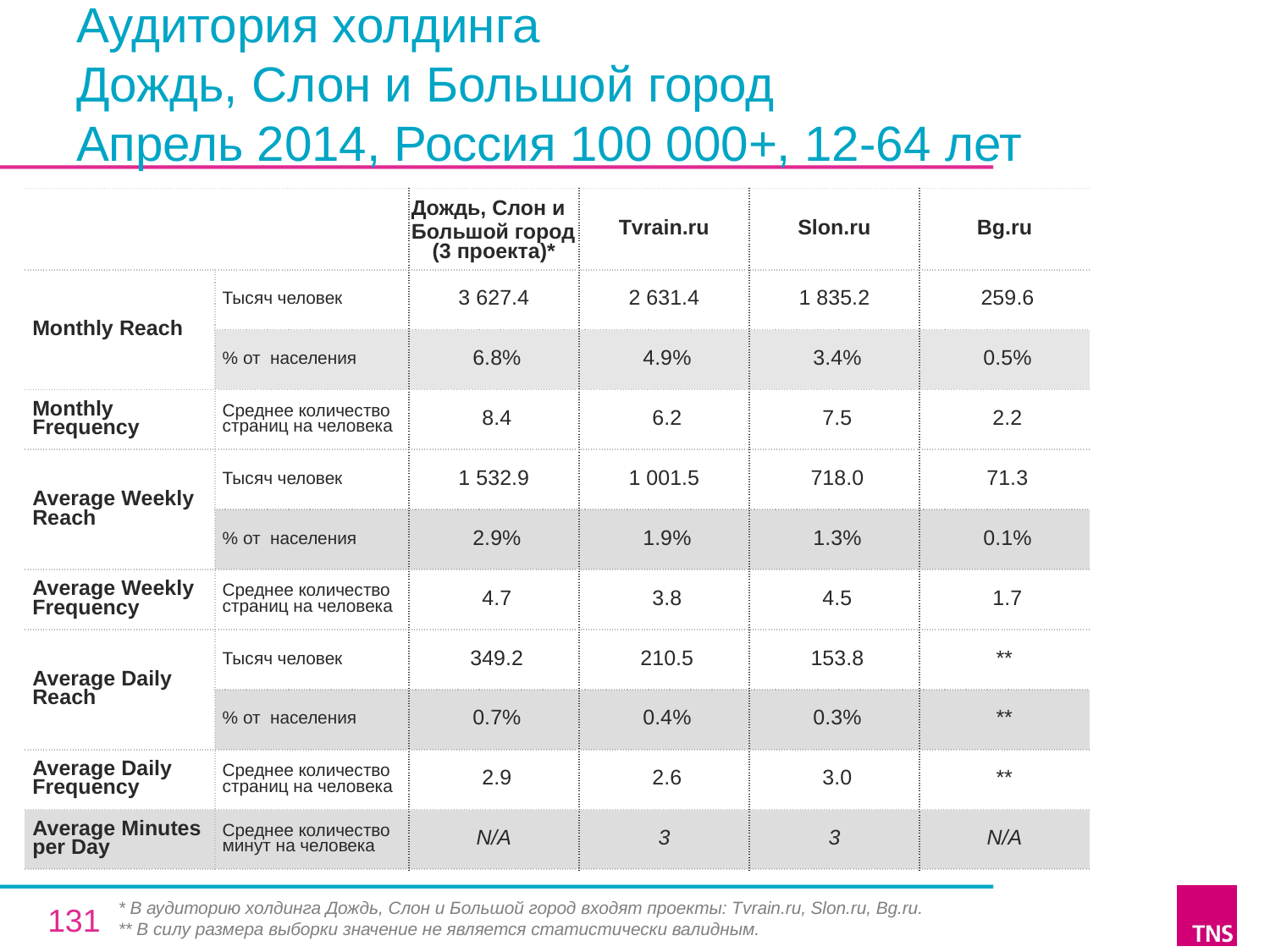

# Аудитория холдинга
Дождь, Слон и Большой город
Апрель 2014, Россия 100 000+, 12-64 лет
|  |  | Дождь, Слон и Большой город (3 проекта)\* | Tvrain.ru | Slon.ru | Bg.ru |
| --- | --- | --- | --- | --- | --- |
| Monthly Reach | Тысяч человек | 3 627.4 | 2 631.4 | 1 835.2 | 259.6 |
|  | % от населения | 6.8% | 4.9% | 3.4% | 0.5% |
| Monthly Frequency | Среднее количество страниц на человека | 8.4 | 6.2 | 7.5 | 2.2 |
| Average Weekly Reach | Тысяч человек | 1 532.9 | 1 001.5 | 718.0 | 71.3 |
|  | % от населения | 2.9% | 1.9% | 1.3% | 0.1% |
| Average Weekly Frequency | Среднее количество страниц на человека | 4.7 | 3.8 | 4.5 | 1.7 |
| Average Daily Reach | Тысяч человек | 349.2 | 210.5 | 153.8 | \*\* |
|  | % от населения | 0.7% | 0.4% | 0.3% | \*\* |
| Average Daily Frequency | Среднее количество страниц на человека | 2.9 | 2.6 | 3.0 | \*\* |
| Average Minutes per Day | Среднее количество минут на человека | N/A | 3 | 3 | N/A |
* В аудиторию холдинга Дождь, Слон и Большой город входят проекты: Tvrain.ru, Slon.ru, Bg.ru.
** В силу размера выборки значение не является статистически валидным.
131